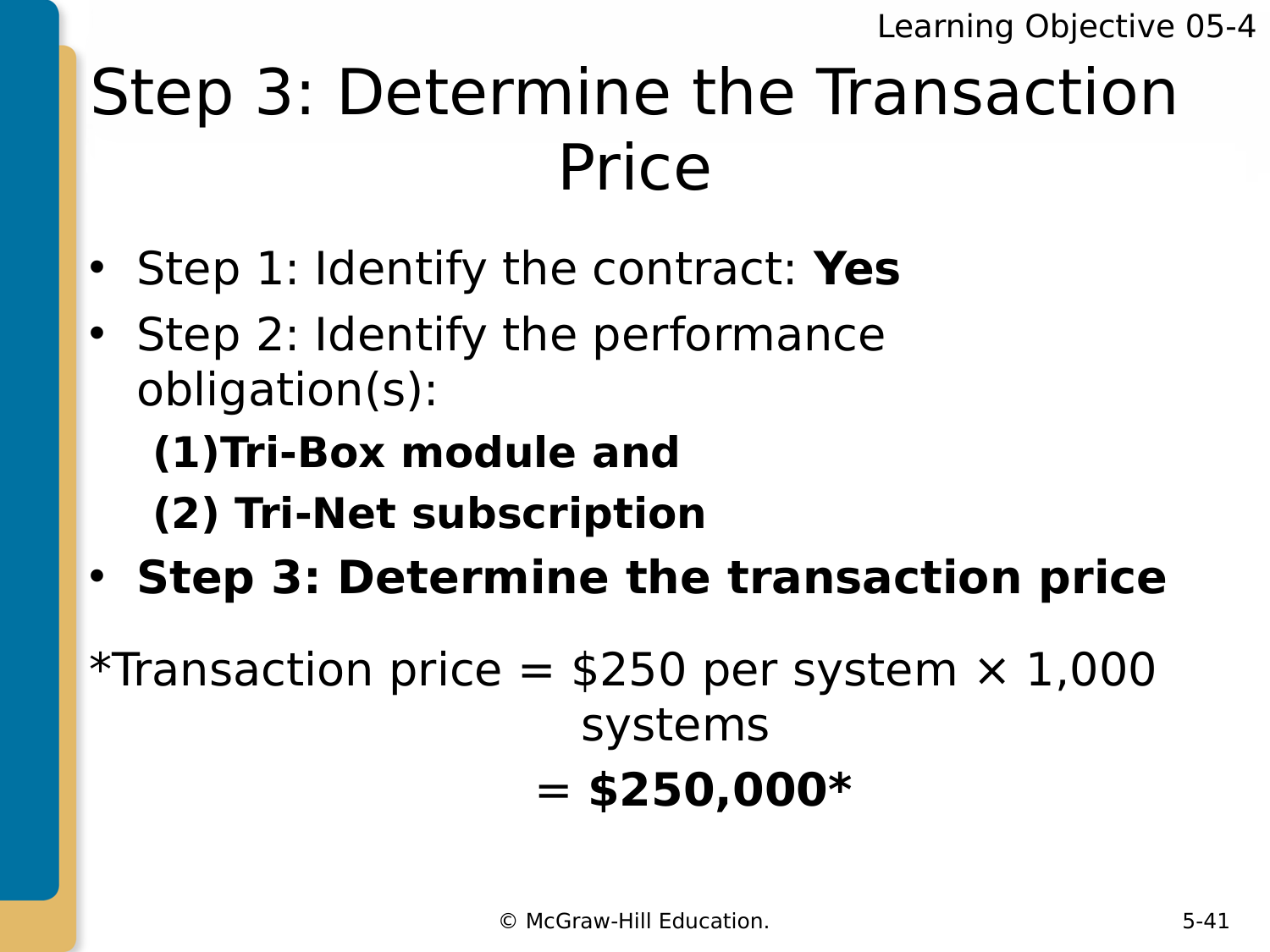

Learning Objective 05-4
# Step 3: Determine the Transaction Price
Step 1: Identify the contract: Yes
Step 2: Identify the performance obligation(s):
Tri-Box module and
(2) Tri-Net subscription
Step 3: Determine the transaction price
*Transaction price = $250 per system × 1,000 systems
= $250,000*